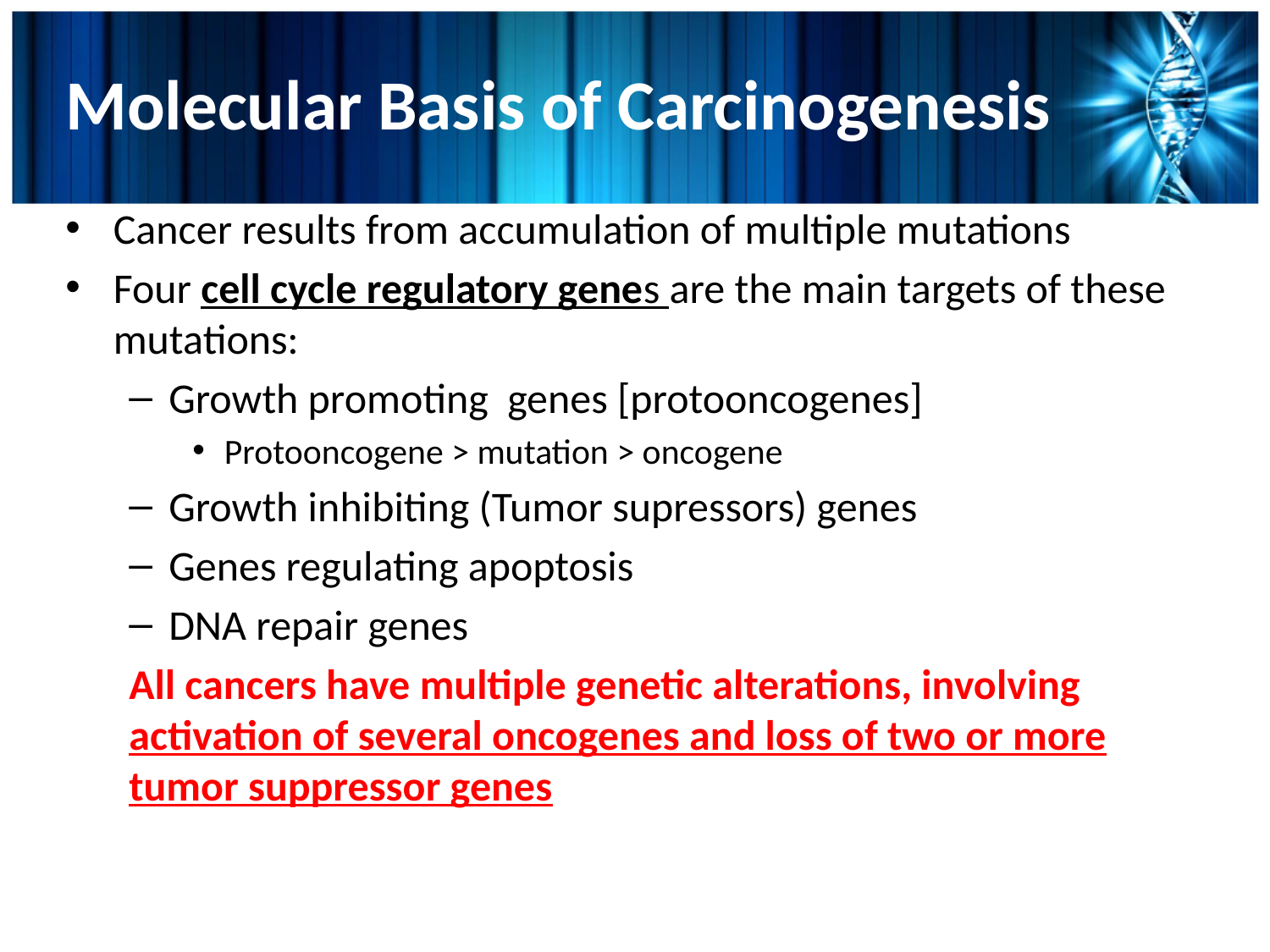

Molecular Basis of Carcinogenesis

Cancer results from accumulation of multiple mutations
Four cell cycle regulatory genes are the main targets of these mutations:
Growth promoting  genes [protooncogenes]
Protooncogene > mutation > oncogene
Growth inhibiting (Tumor supressors) genes
Genes regulating apoptosis
DNA repair genes
All cancers have multiple genetic alterations, involving activation of several oncogenes and loss of two or more tumor suppressor genes